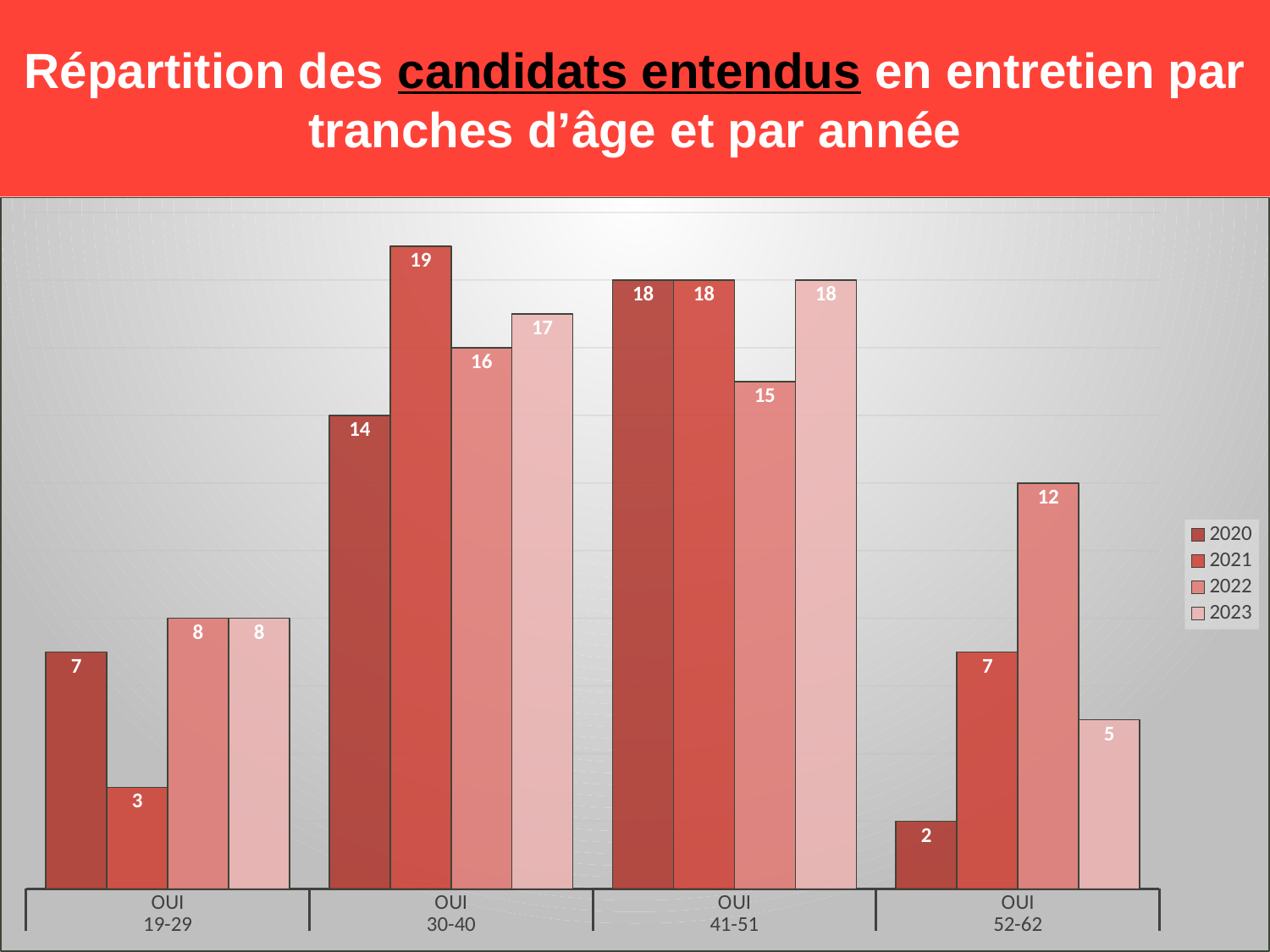

# Répartition des candidats entendus en entretien par tranches d’âge et par année

### Chart

| Category | 2020 | 2021 | 2022 | 2023 |
|---|---|---|---|---|
| OUI | 7.0 | 3.0 | 8.0 | 8.0 |
| OUI | 14.0 | 19.0 | 16.0 | 17.0 |
| OUI | 18.0 | 18.0 | 15.0 | 18.0 |
| OUI | 2.0 | 7.0 | 12.0 | 5.0 |
5